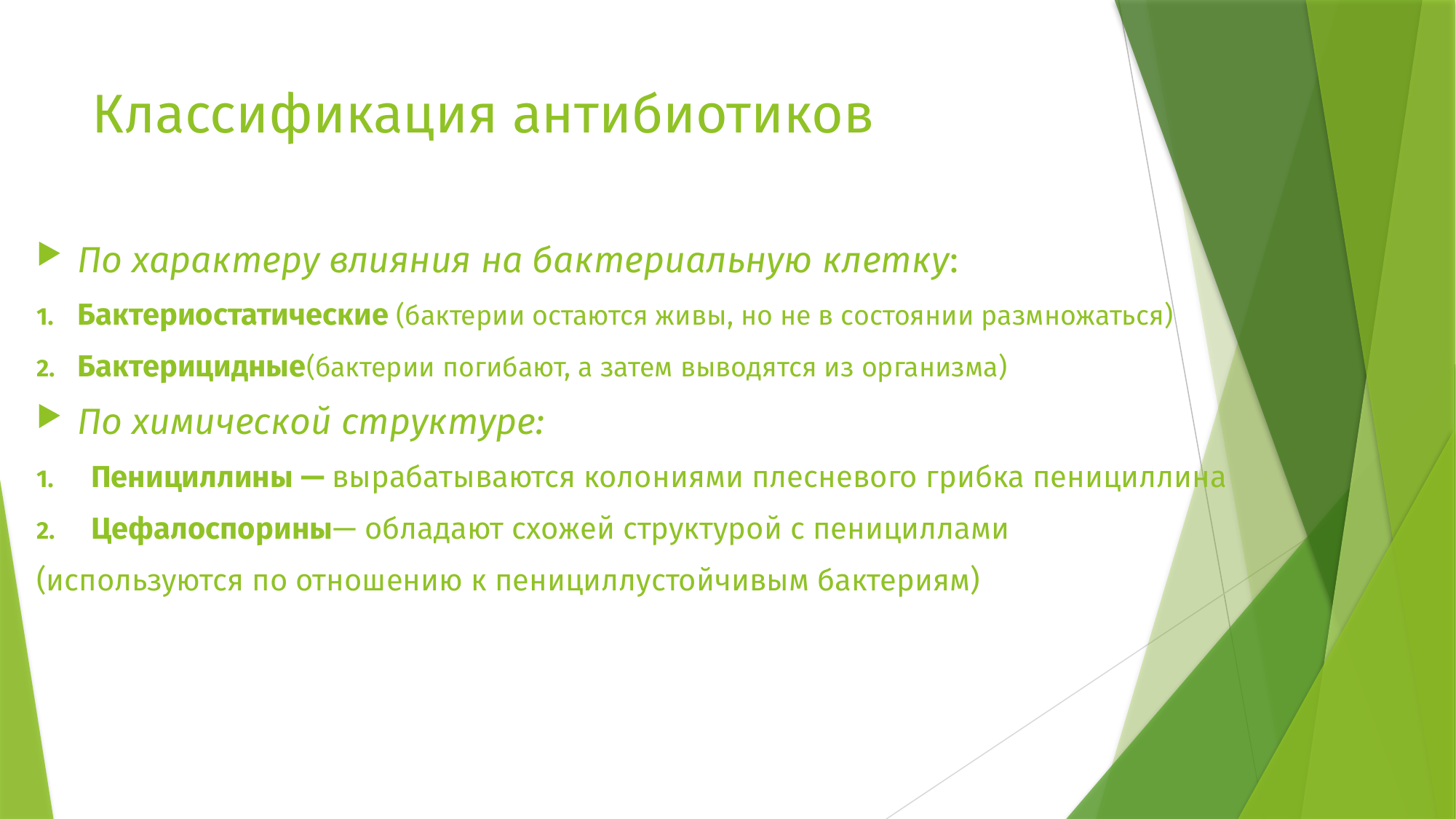

# Классификация антибиотиков
По характеру влияния на бактериальную клетку:
Бактериостатические (бактерии остаются живы, но не в состоянии размножаться)
Бактерицидные(бактерии погибают, а затем выводятся из организма)
По химической структуре:
Пенициллины — вырабатываются колониями плесневого грибка пенициллина
Цефалоспорины— обладают схожей структурой с пенициллами
(используются по отношению к пенициллустойчивым бактериям)